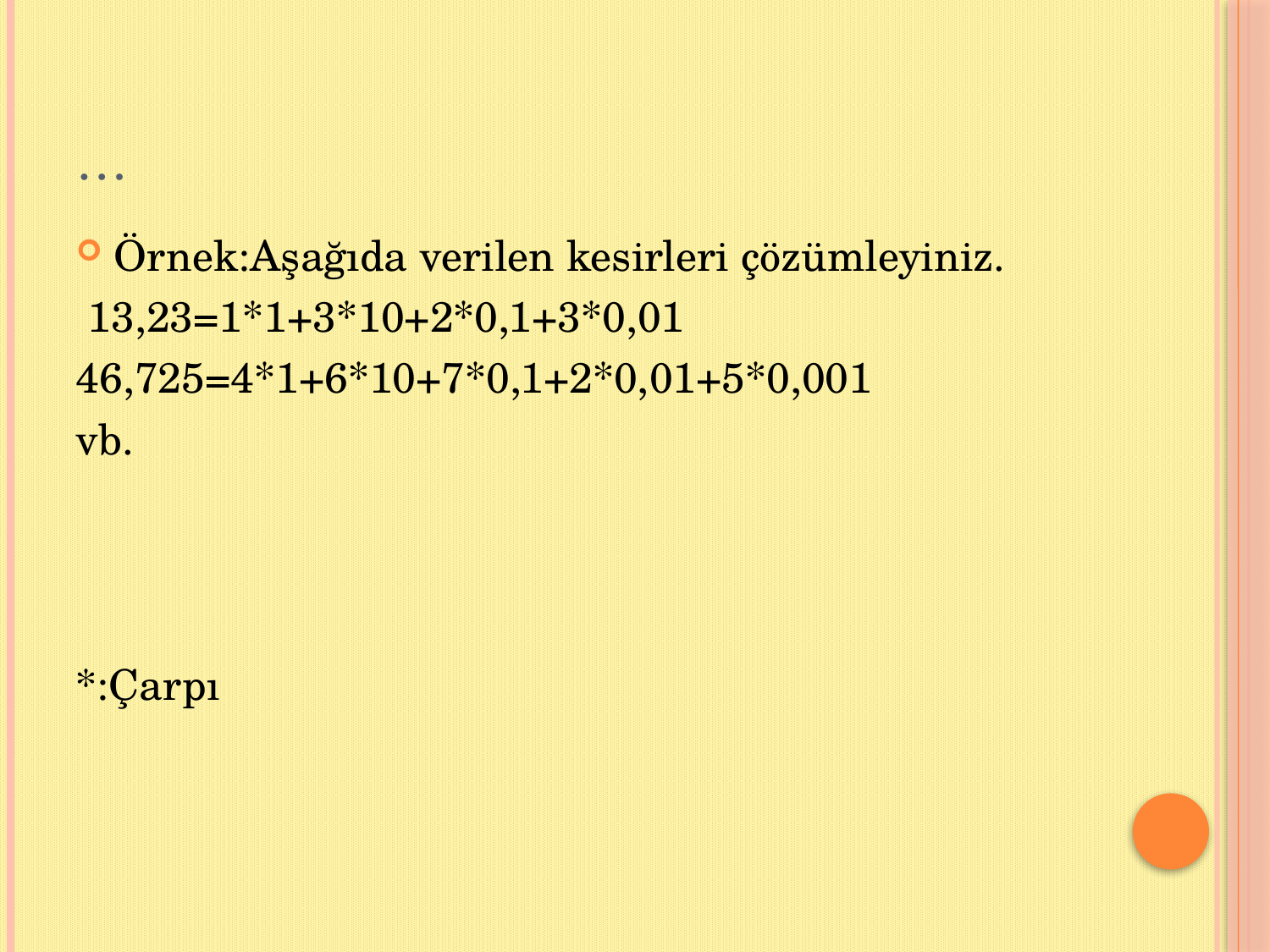

# …
Örnek:Aşağıda verilen kesirleri çözümleyiniz.
 13,23=1*1+3*10+2*0,1+3*0,01
46,725=4*1+6*10+7*0,1+2*0,01+5*0,001
vb.

*:Çarpı